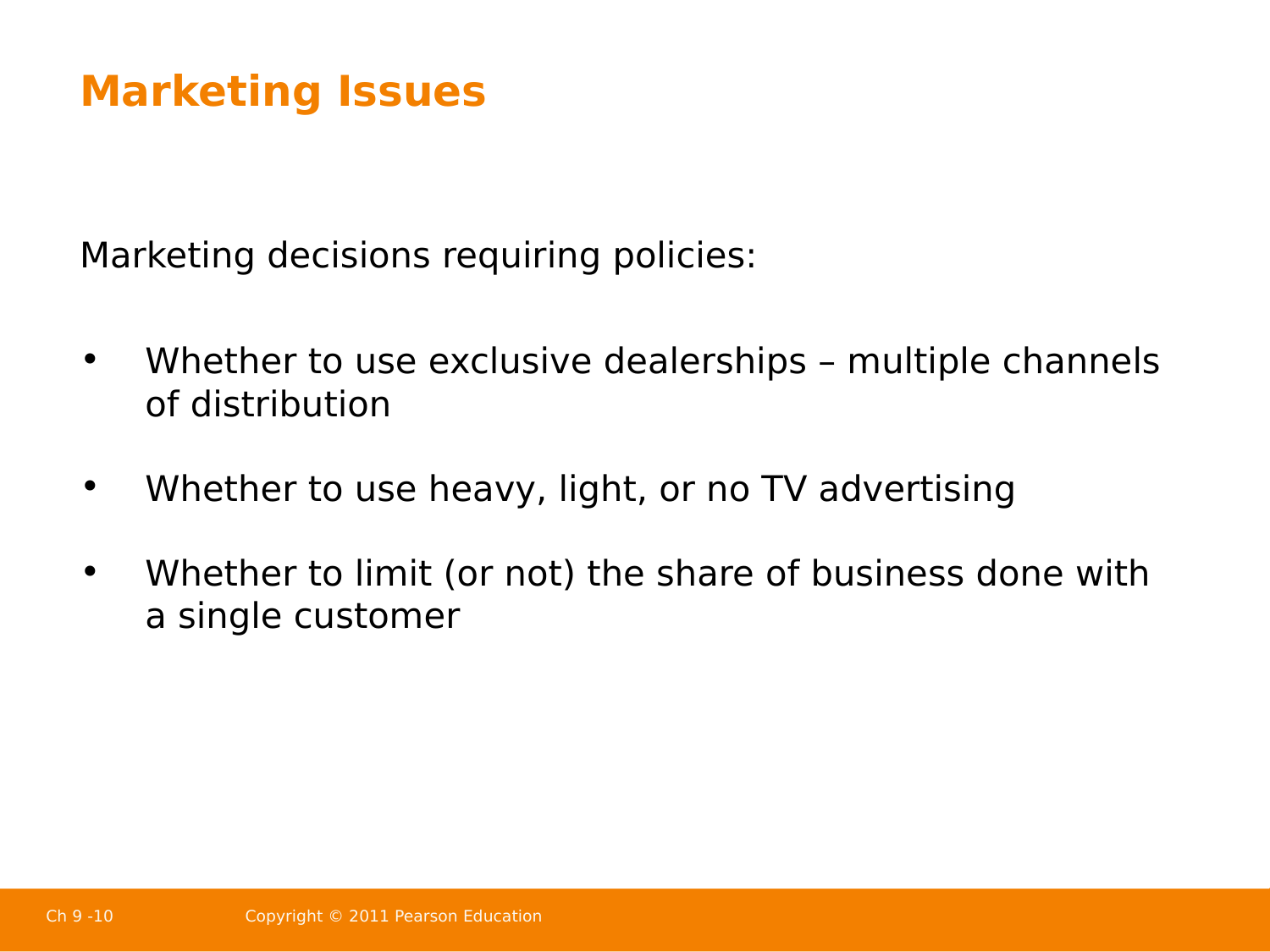

Marketing Issues
Marketing decisions requiring policies:

Whether to use exclusive dealerships – multiple channels of distribution

Whether to use heavy, light, or no TV advertising

Whether to limit (or not) the share of business done with a single customer
Ch 9 -10
Copyright © 2011 Pearson Education